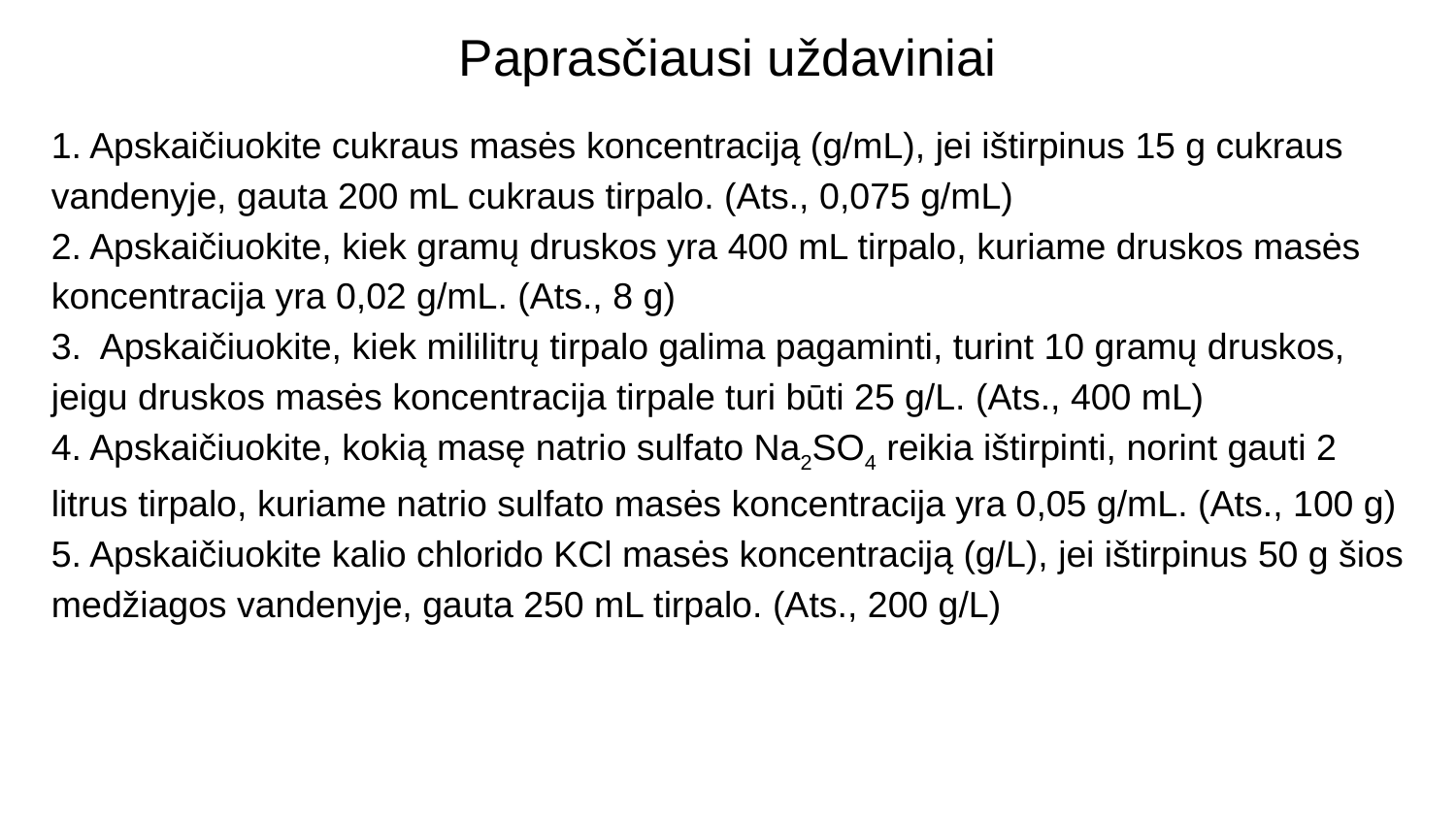

# Paprasčiausi uždaviniai
1. Apskaičiuokite cukraus masės koncentraciją (g/mL), jei ištirpinus 15 g cukraus vandenyje, gauta 200 mL cukraus tirpalo. (Ats., 0,075 g/mL)
2. Apskaičiuokite, kiek gramų druskos yra 400 mL tirpalo, kuriame druskos masės koncentracija yra 0,02 g/mL. (Ats., 8 g)
3.  Apskaičiuokite, kiek mililitrų tirpalo galima pagaminti, turint 10 gramų druskos, jeigu druskos masės koncentracija tirpale turi būti 25 g/L. (Ats., 400 mL)
4. Apskaičiuokite, kokią masę natrio sulfato Na2SO4 reikia ištirpinti, norint gauti 2 litrus tirpalo, kuriame natrio sulfato masės koncentracija yra 0,05 g/mL. (Ats., 100 g)
5. Apskaičiuokite kalio chlorido KCl masės koncentraciją (g/L), jei ištirpinus 50 g šios medžiagos vandenyje, gauta 250 mL tirpalo. (Ats., 200 g/L)